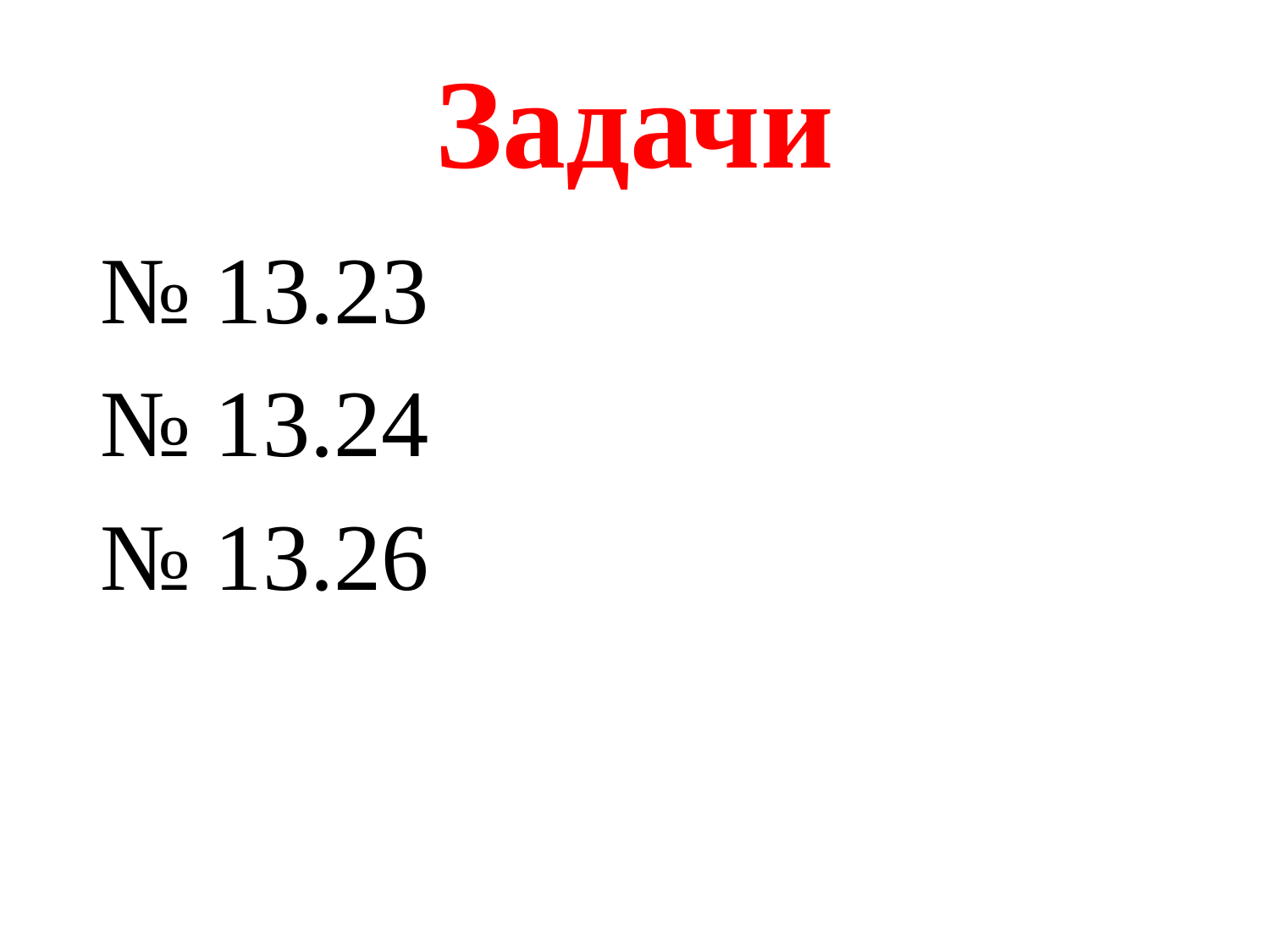

# Задачи
 № 13.23
 № 13.24
 № 13.26